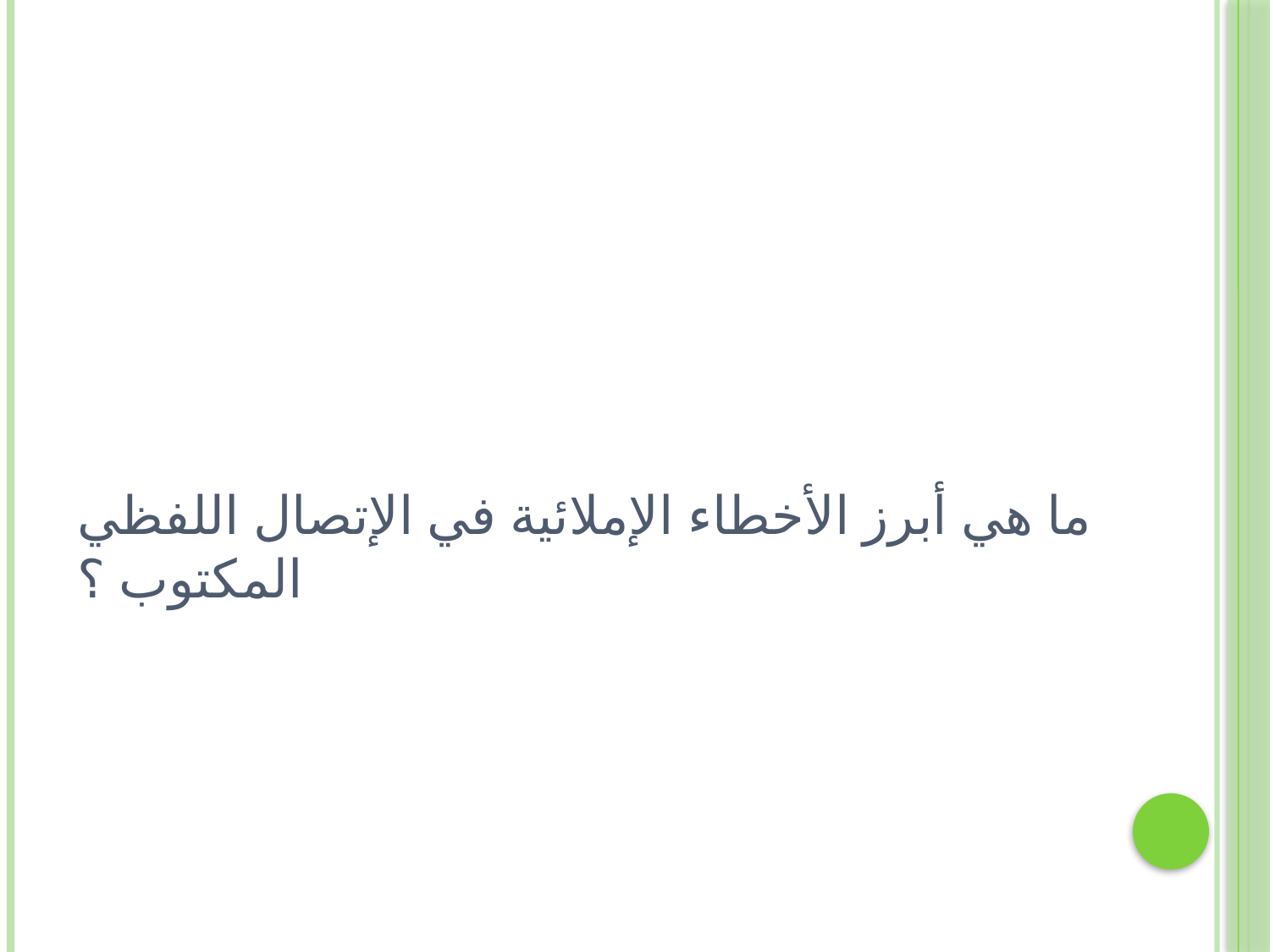

# ما هي أبرز الأخطاء الإملائية في الإتصال اللفظي المكتوب ؟